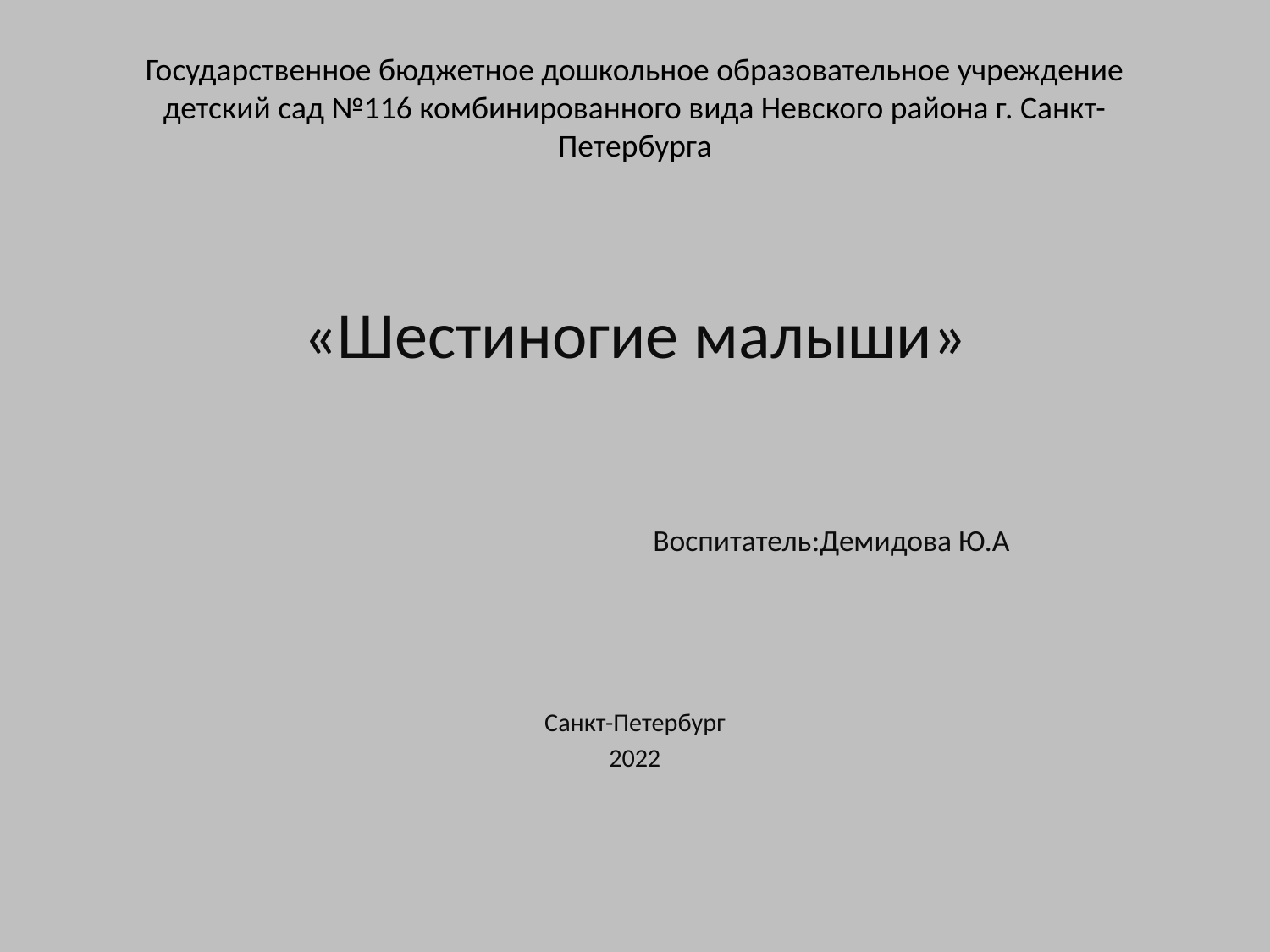

# Государственное бюджетное дошкольное образовательное учреждение детский сад №116 комбинированного вида Невского района г. Санкт-Петербурга
«Шестиногие малыши»

                                                           Воспитатель:Демидова Ю.А

Санкт-Петербург
2022